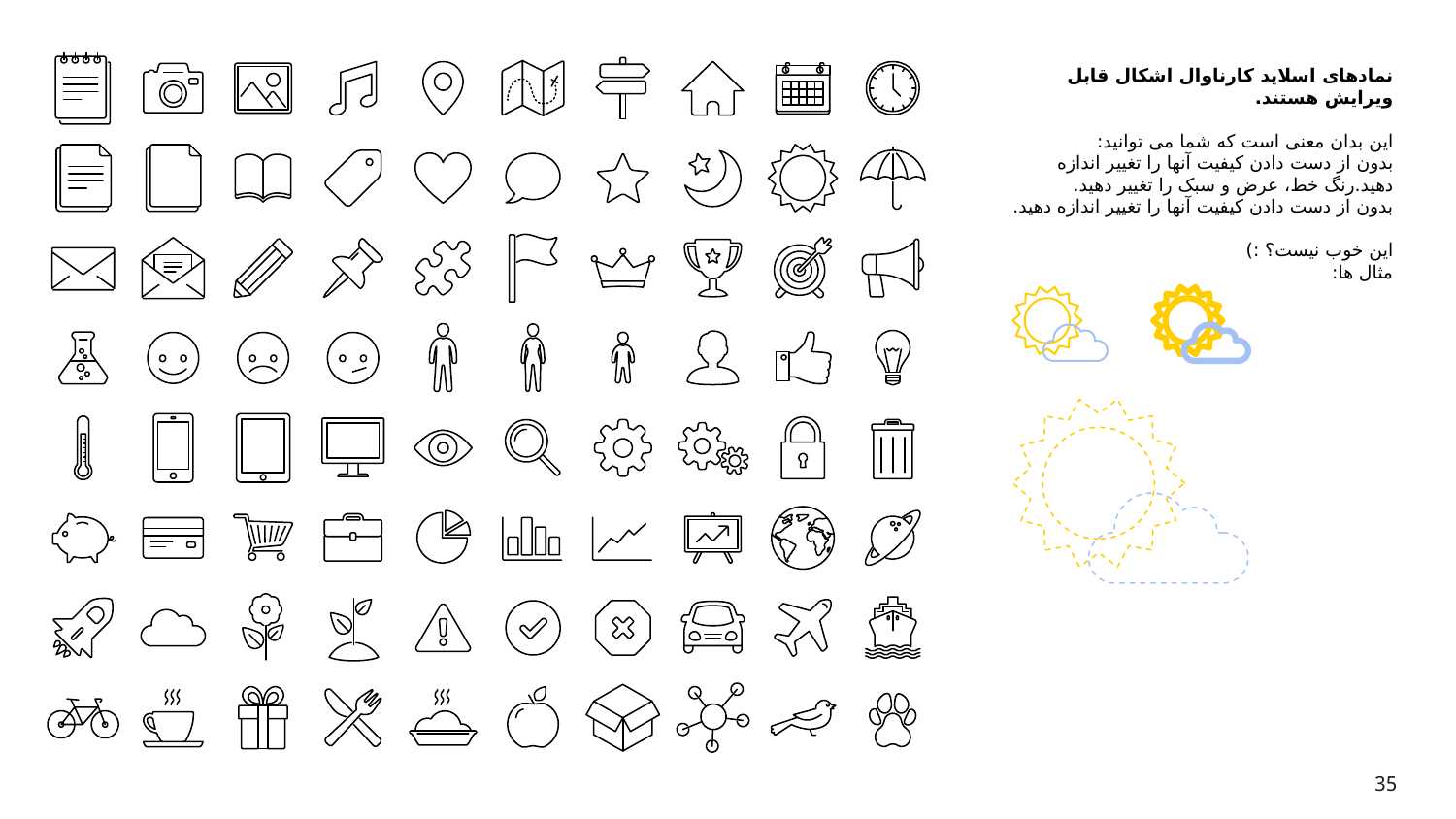

نمادهای اسلاید کارناوال اشکال قابل ویرایش هستند.

این بدان معنی است که شما می توانید:
بدون از دست دادن کیفیت آنها را تغییر اندازه دهید.رنگ خط، عرض و سبک را تغییر دهید.
بدون از دست دادن کیفیت آنها را تغییر اندازه دهید.

این خوب نیست؟ :)
مثال ها:

35